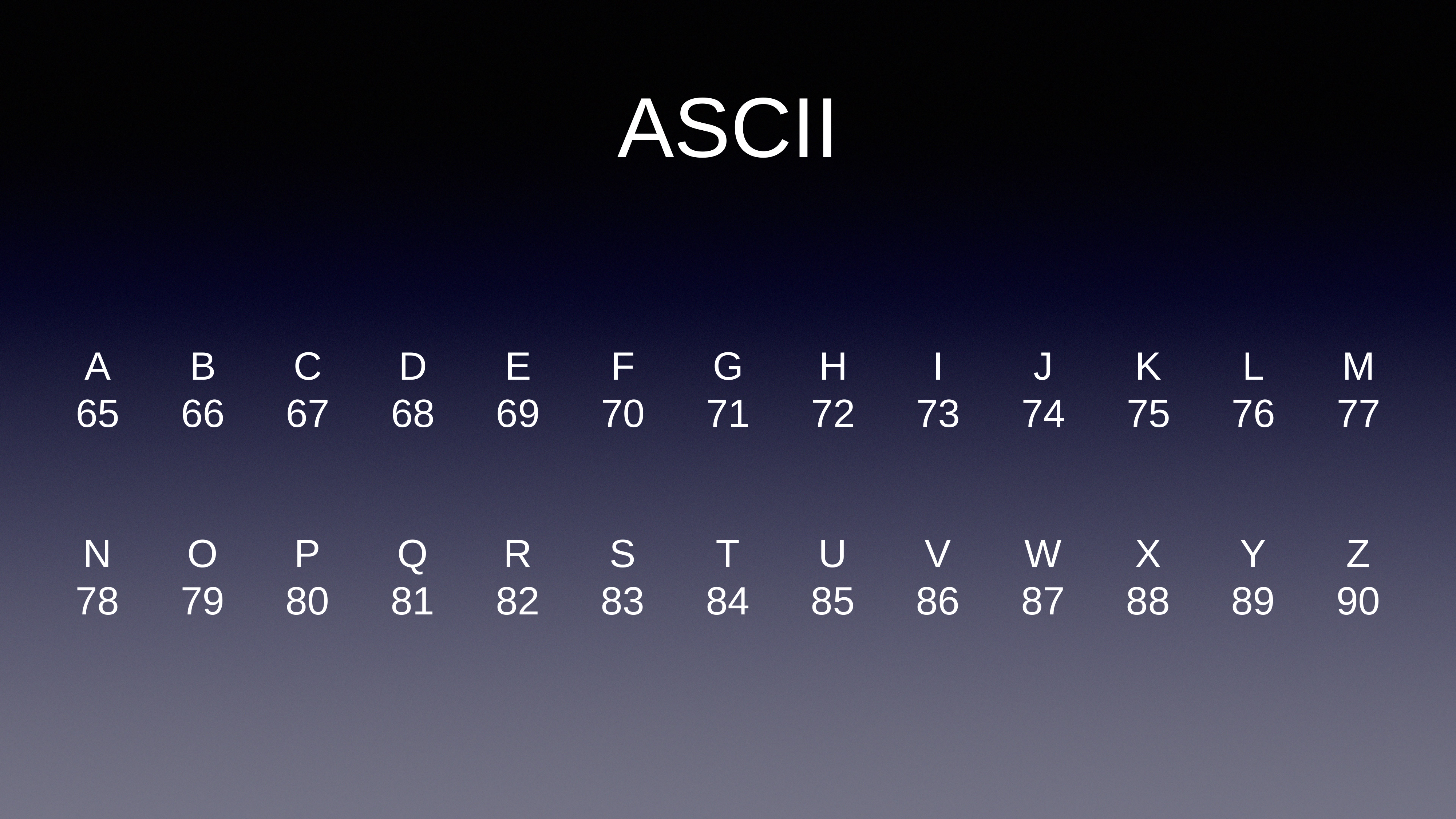

# ASCII
A
65
B
66
C
67
D
68
E
69
F
70
G
71
H
72
I
73
J
74
K
75
L
76
M
77
N
78
O
79
P
80
Q
81
R
82
S
83
T
84
U
85
V
86
W
87
X
88
Y
89
Z
90